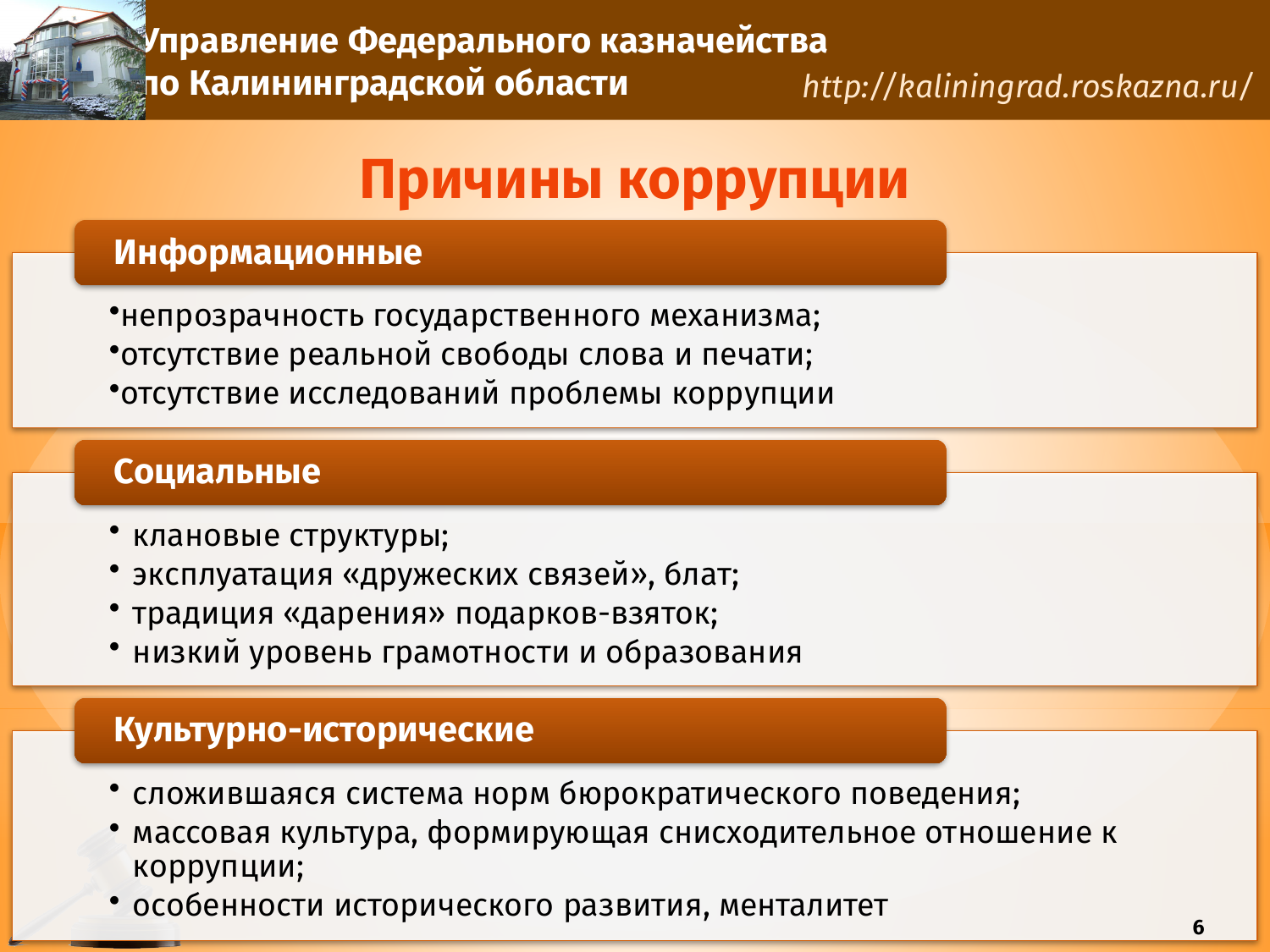

Причины коррупции
непрозрачность государственного механизма;
отсутствие реальной свободы слова и печати;
отсутствие исследований проблемы коррупции
Информационные
клановые структуры;
эксплуатация «дружеских связей», блат;
традиция «дарения» подарков-взяток;
низкий уровень грамотности и образования
Социальные
сложившаяся система норм бюрократического поведения;
массовая культура, формирующая снисходительное отношение к коррупции;
особенности исторического развития, менталитет
Культурно-исторические
6